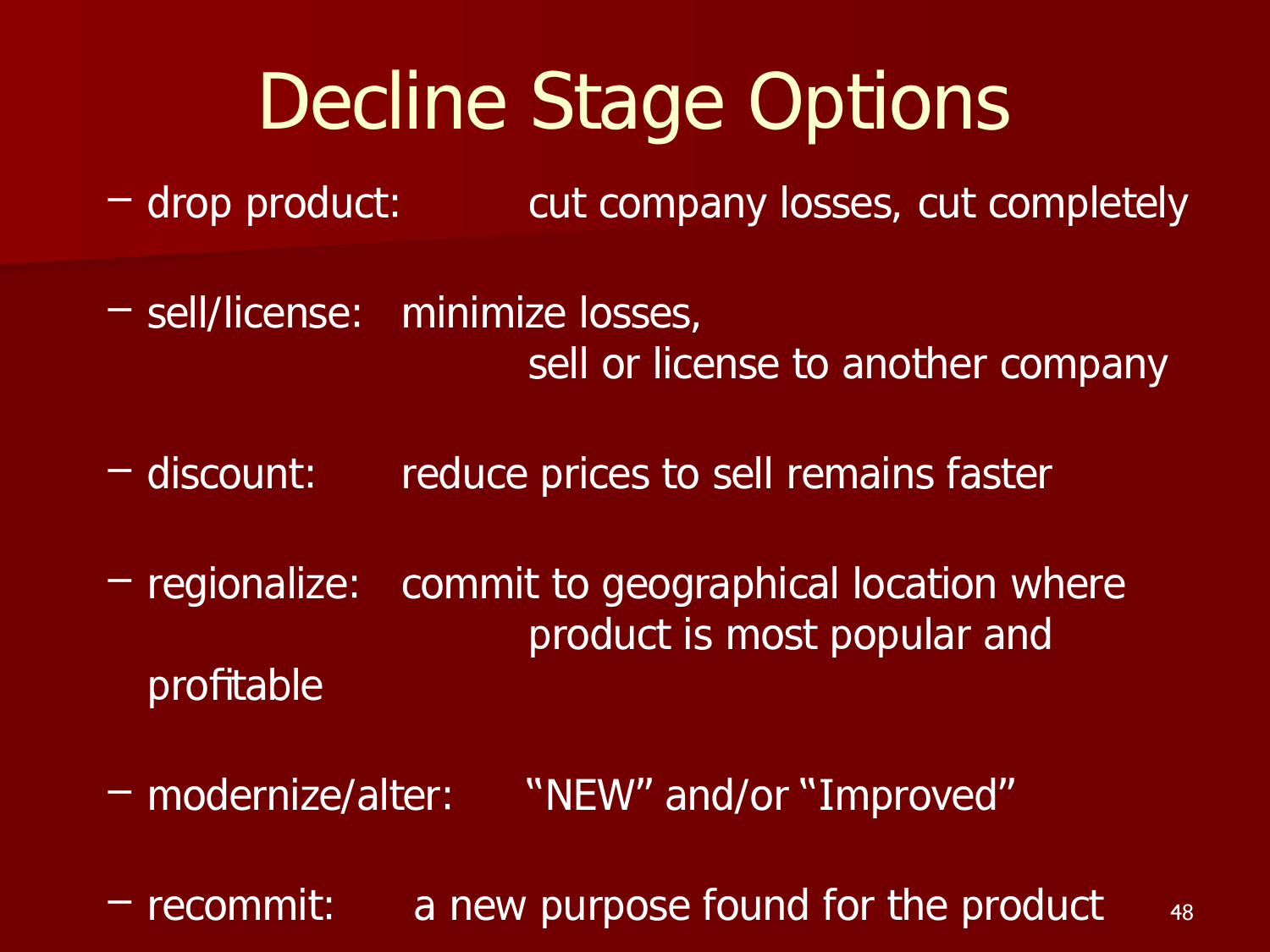

# Decline Stage Options
drop product: 	cut company losses, cut completely
sell/license:	minimize losses,
			sell or license to another company
discount:	reduce prices to sell remains faster
regionalize: 	commit to geographical location where
			product is most popular and profitable
modernize/alter:	“NEW” and/or “Improved”
recommit:	 a new purpose found for the product

48